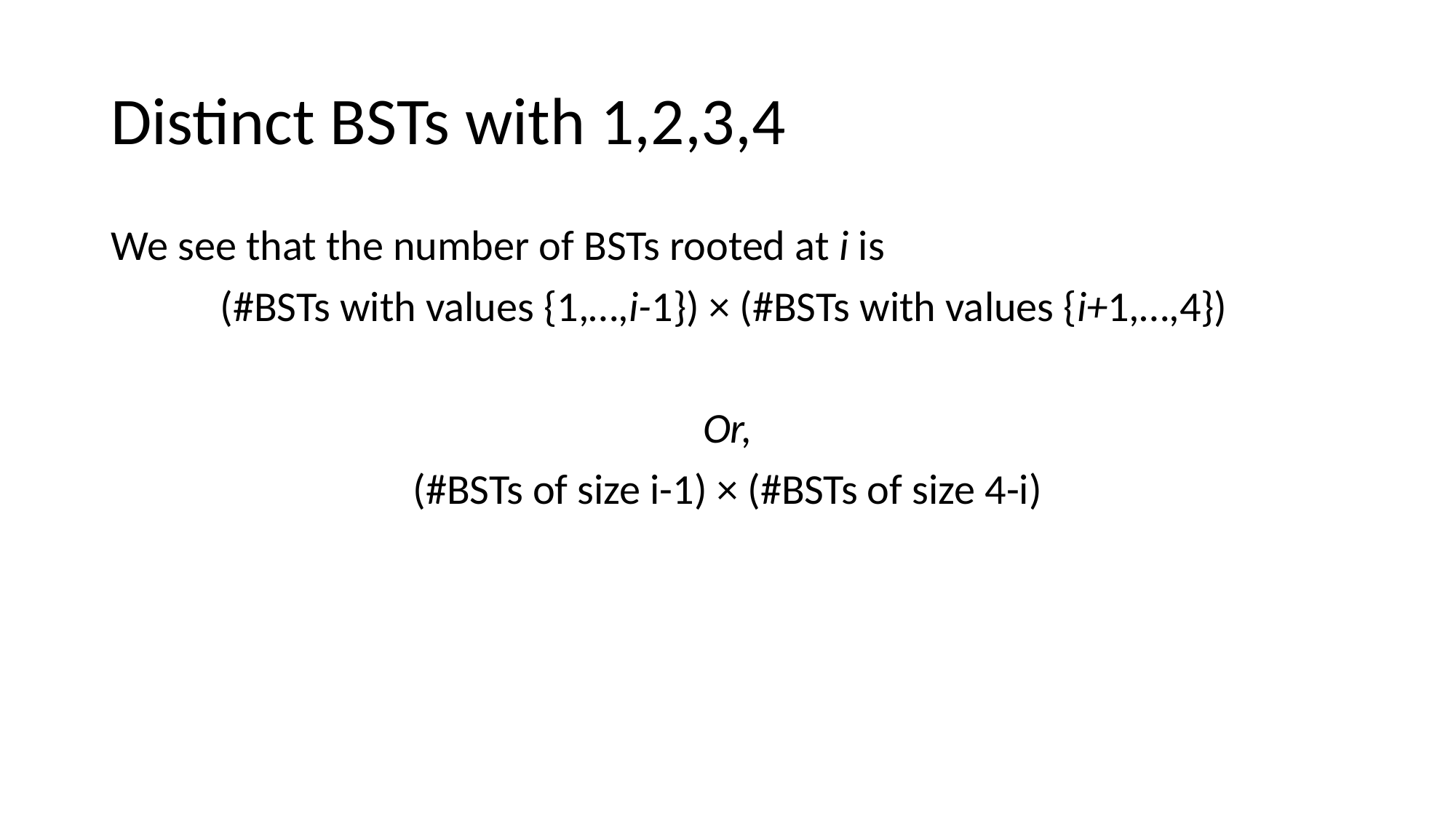

# Distinct BSTs with 1,2,3,4
We see that the number of BSTs rooted at i is
	(#BSTs with values {1,…,i-1}) × (#BSTs with values {i+1,…,4})

Or,
(#BSTs of size i-1) × (#BSTs of size 4-i)